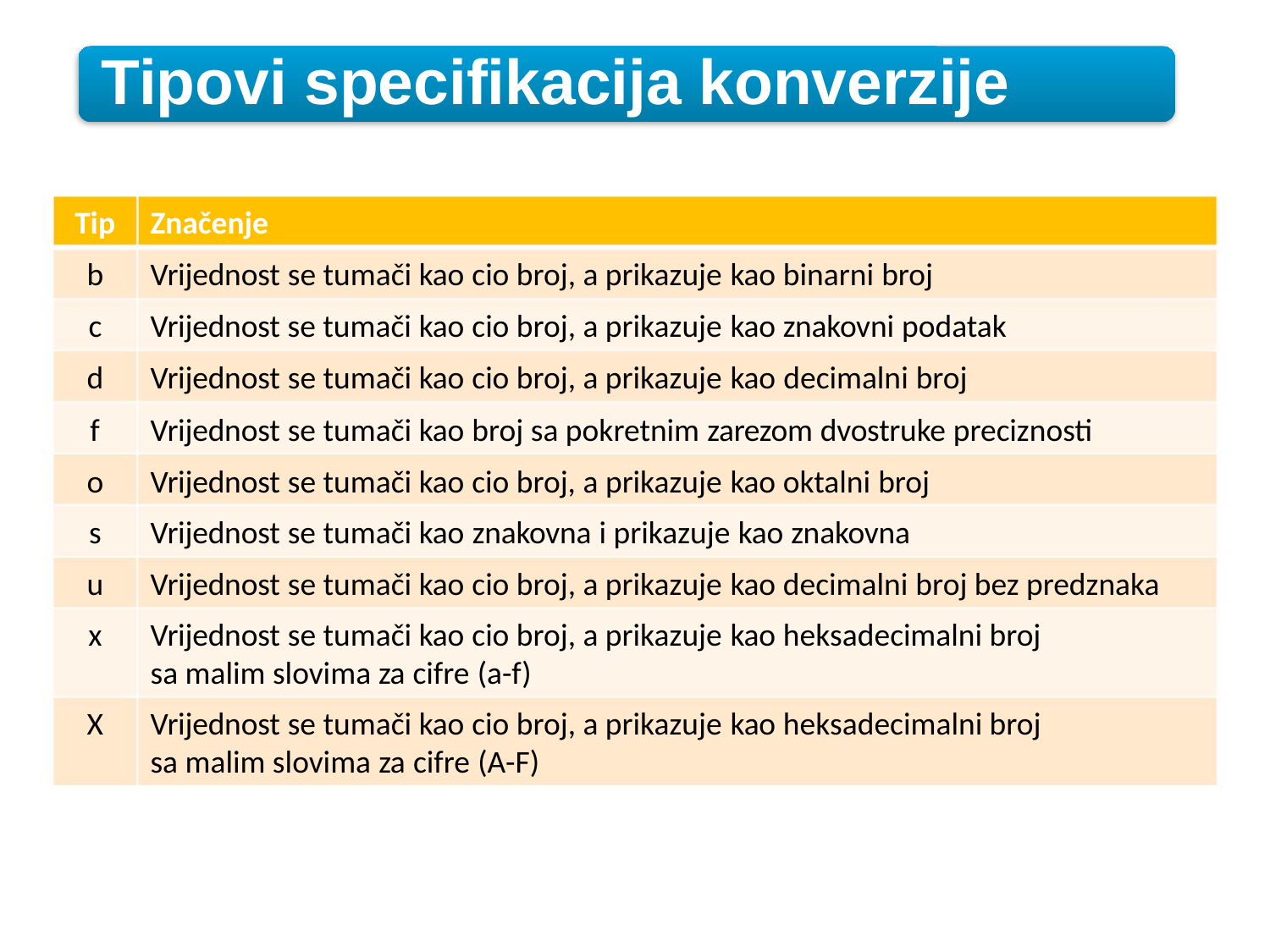

Tipovi specifikacija konverzije

Tip Značenje
b Vrijednost se tumači kao cio broj, a prikazuje kao binarni broj
c Vrijednost se tumači kao cio broj, a prikazuje kao znakovni podatak
d Vrijednost se tumači kao cio broj, a prikazuje kao decimalni broj
f Vrijednost se tumači kao broj sa pokretnim zarezom dvostruke preciznosti
o Vrijednost se tumači kao cio broj, a prikazuje kao oktalni broj
s Vrijednost se tumači kao znakovna i prikazuje kao znakovna
u Vrijednost se tumači kao cio broj, a prikazuje kao decimalni broj bez predznaka
x Vrijednost se tumači kao cio broj, a prikazuje kao heksadecimalni broj
sa malim slovima za cifre (a-f)
X Vrijednost se tumači kao cio broj, a prikazuje kao heksadecimalni broj
sa malim slovima za cifre (A-F)